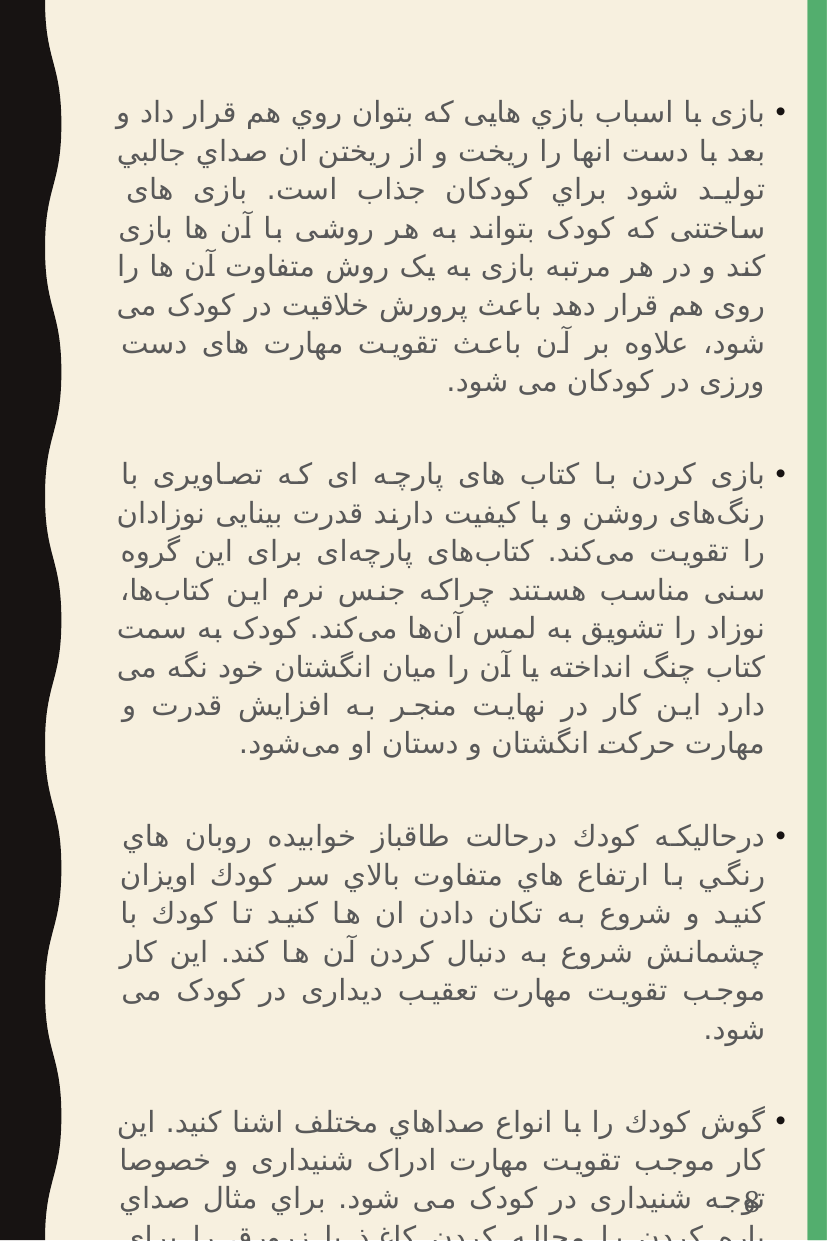

بازی با اسباب بازي هايی كه بتوان روي هم قرار داد و بعد با دست انها را ريخت و از ريختن ان صداي جالبي توليد شود براي كودكان جذاب است. بازی های ساختنی که کودک بتواند به هر روشی با آن ها بازی کند و در هر مرتبه بازی به یک روش متفاوت آن ها را روی هم قرار دهد باعث پرورش خلاقیت در کودک می شود، علاوه بر آن باعث تقویت مهارت های دست ورزی در کودکان می شود.

بازی کردن با کتاب های پارچه ای که تصاویری با رنگ‌های روشن و با کیفیت دارند قدرت بینایی نوزادان را تقویت می‌‌کند. كتاب‌های پارچه‌ای برای این گروه سنی مناسب هستند چراکه جنس نرم این کتاب‌ها، نوزاد را تشویق به لمس آن‌ها می‌کند. کودک به سمت كتاب چنگ انداخته یا آن را میان انگشتان خود نگه می دارد این کار در نهایت منجر به افزایش قدرت و مهارت حركت انگشتان و دستان او می‌شود.

درحاليكه كودك درحالت طاقباز خوابيده روبان هاي رنگي با ارتفاع هاي متفاوت بالاي سر كودك اويزان كنيد و شروع به تكان دادن ان ها كنيد تا كودك با چشمانش شروع به دنبال کردن آن ها کند. این کار موجب تقویت مهارت تعقیب دیداری در کودک می شود.

گوش كودك را با انواع صداهاي مختلف اشنا كنيد. این کار موجب تقویت مهارت ادراک شنیداری و خصوصا توجه شنیداری در کودک می شود. براي مثال صداي پاره كردن يا مچاله كردن كاغذ يا زرورق را برای کودک ایجاد کنید. روش دیگر این است که حبوبات مختلف را داخل ظروف مختلف بريزيد و شروع به تكان دادن ان ها كنيد تا كودك صداي ان ها را بشنود و متوجه تفاوت بین صداهای ایجاد شده بشود.

8